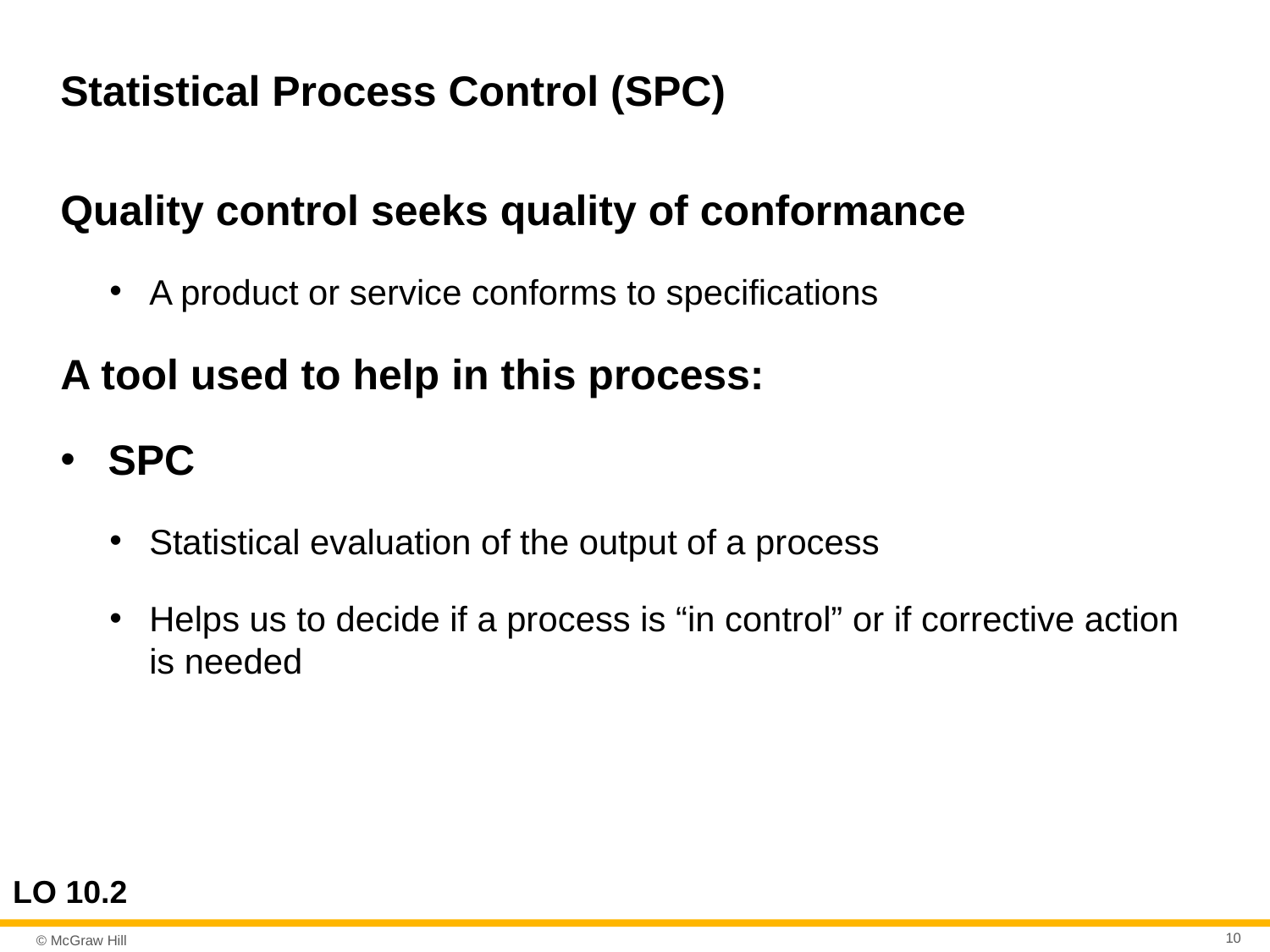

# Statistical Process Control (SPC)
Quality control seeks quality of conformance
A product or service conforms to specifications
A tool used to help in this process:
SPC
Statistical evaluation of the output of a process
Helps us to decide if a process is “in control” or if corrective action is needed
LO 10.2